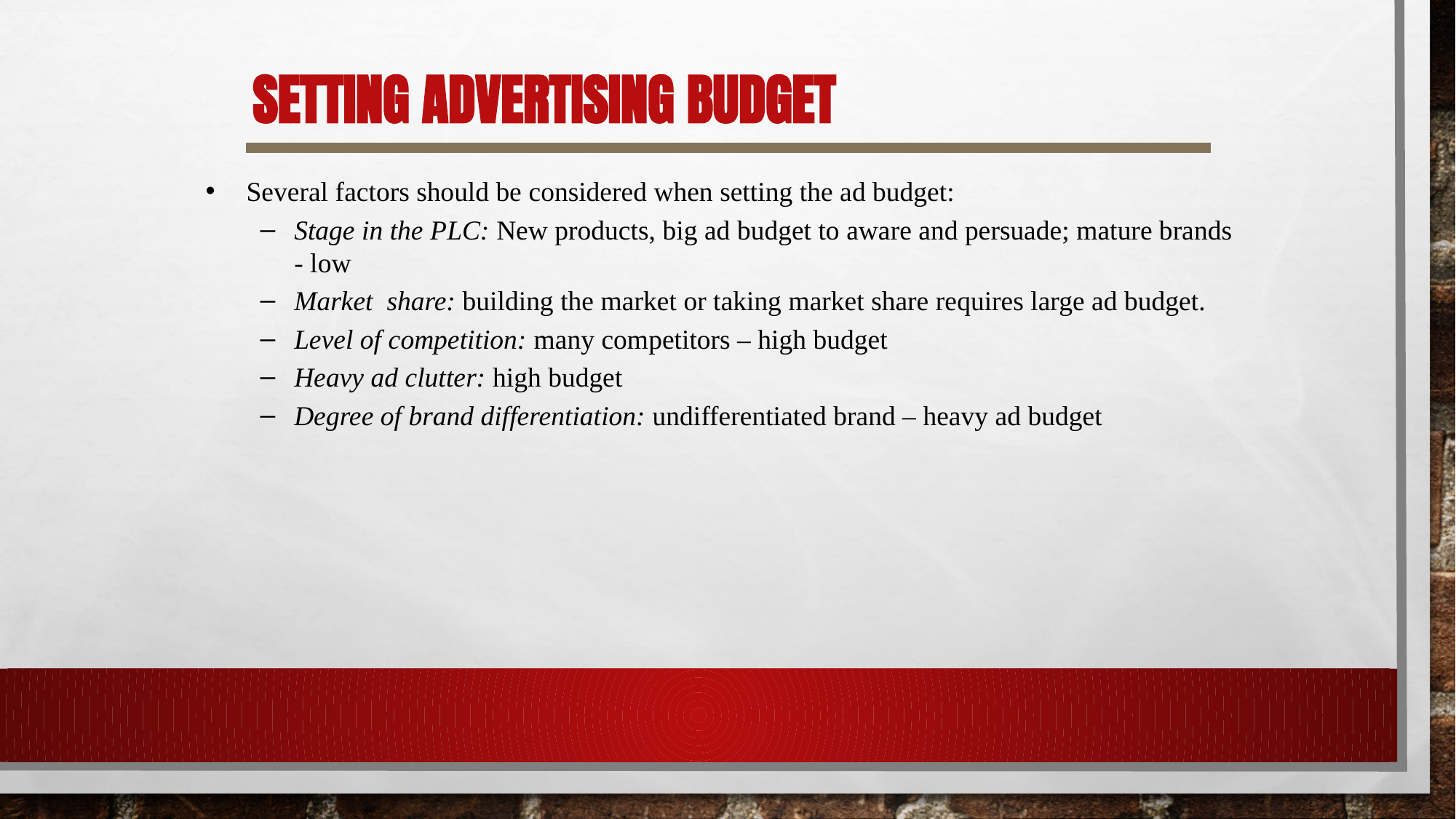

# Setting Advertising Budget

Several factors should be considered when setting the ad budget:
Stage in the PLC: New products, big ad budget to aware and persuade; mature brands - low
Market  share: building the market or taking market share requires large ad budget.
Level of competition: many competitors – high budget
Heavy ad clutter: high budget
Degree of brand differentiation: undifferentiated brand – heavy ad budget